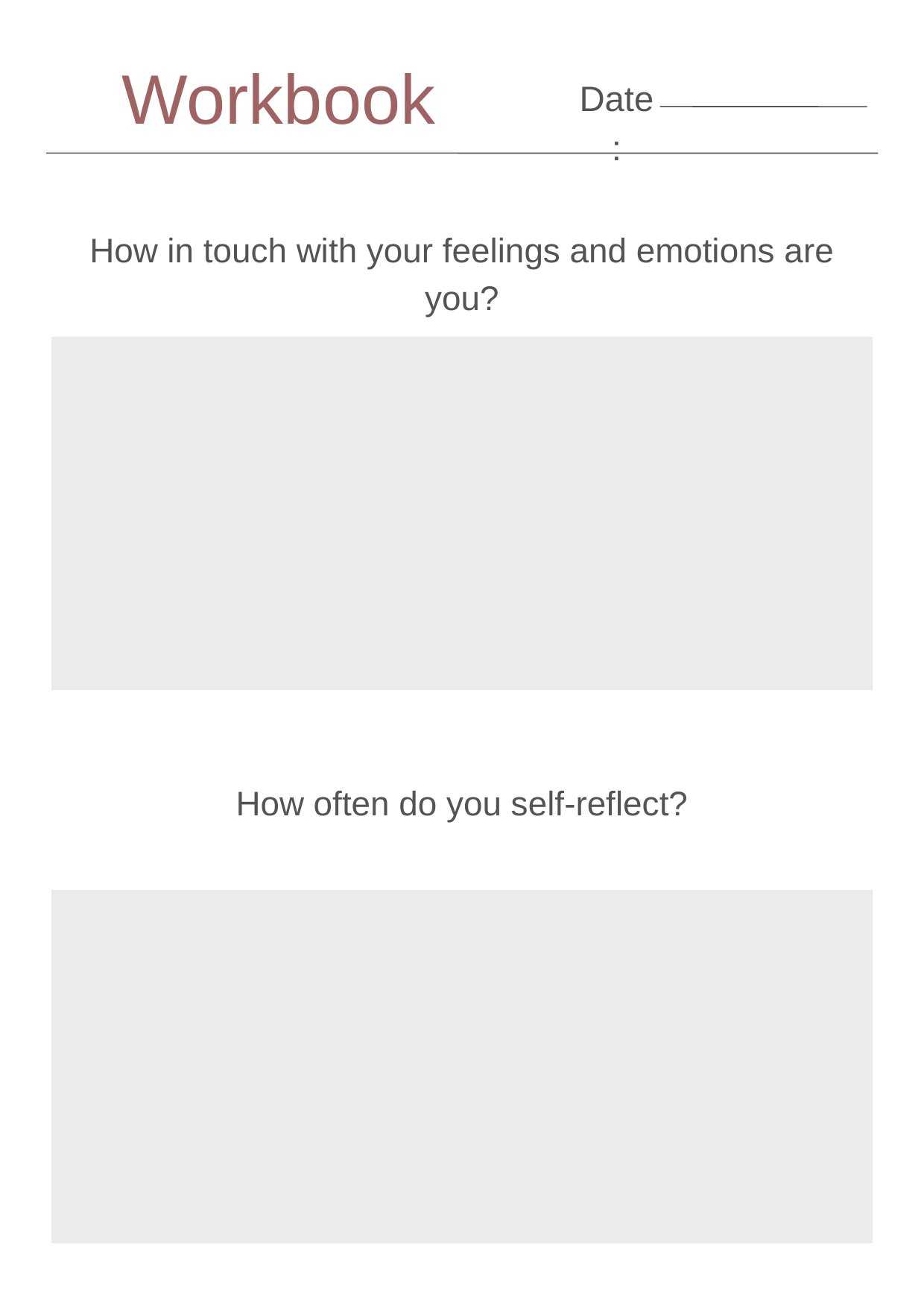

Workbook
Date:

How in touch with your feelings and emotions are you?

How often do you self-reflect?